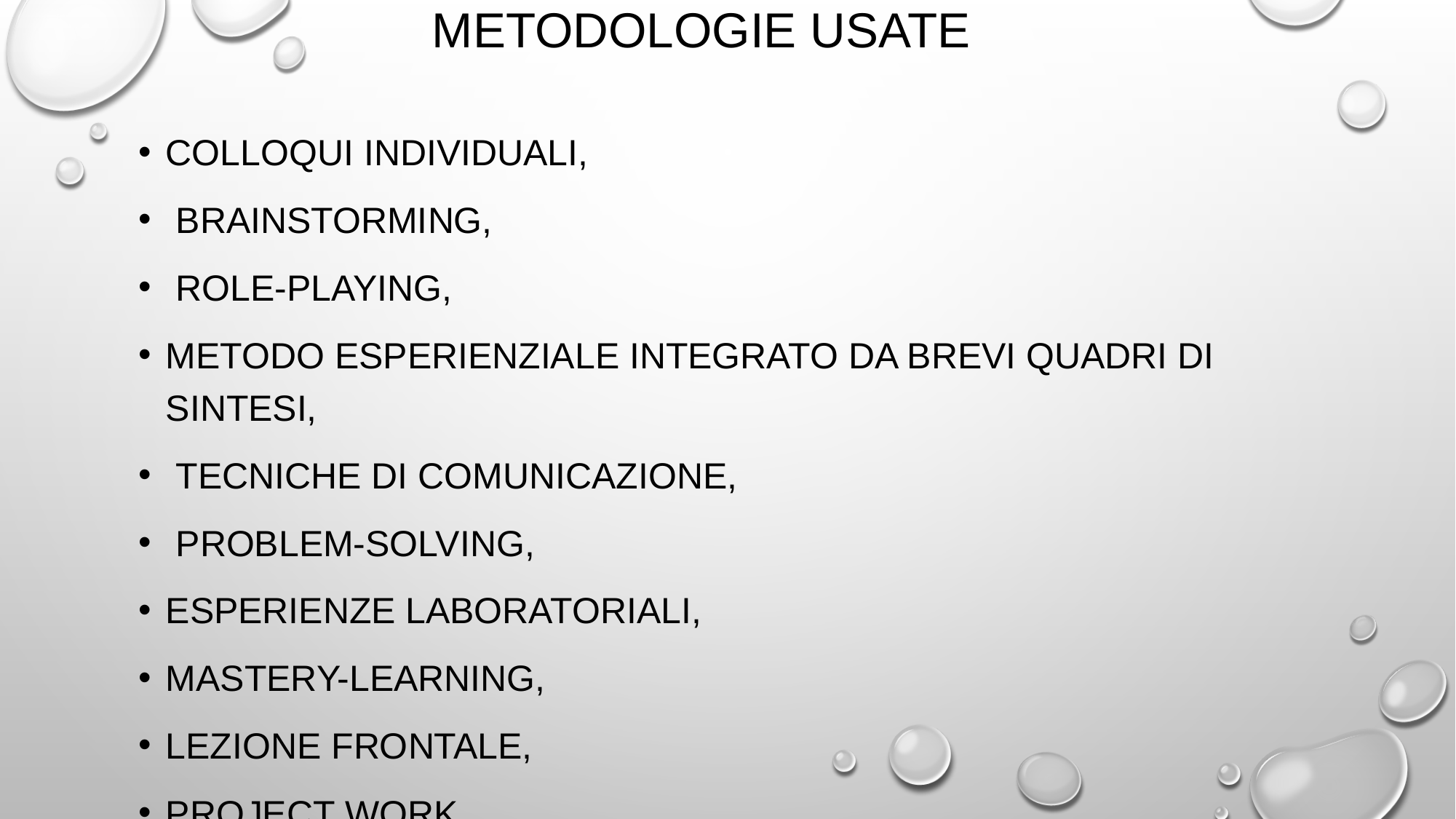

# METODOLOGIE USATE
colloqui individuali,
 brainstorming,
 role-playing,
metodo esperienziale integrato da brevi quadri di sintesi,
 tecniche di comunicazione,
 problem-solving,
esperienze laboratoriali,
mastery-learning,
lezione frontale,
project work.